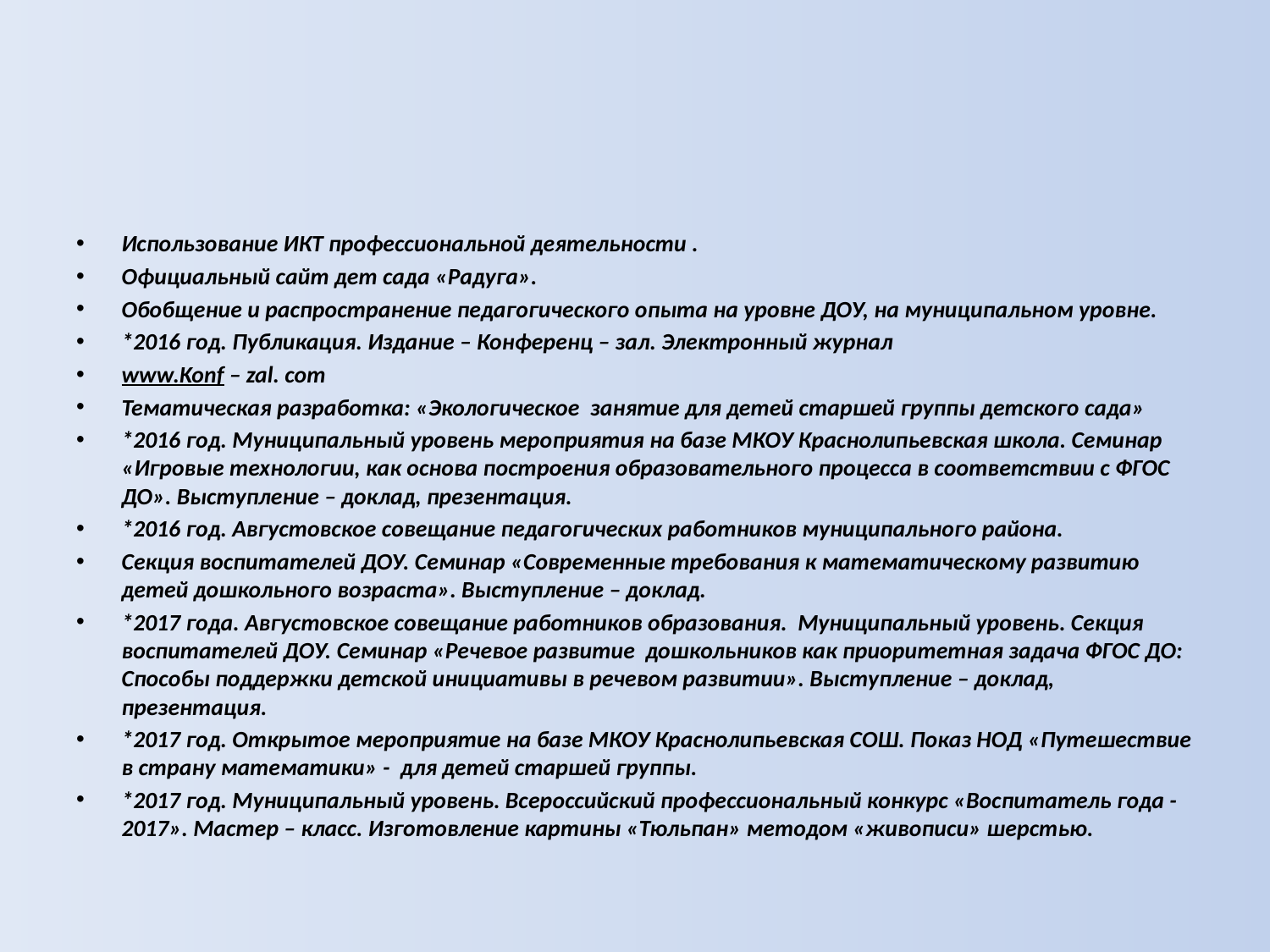

Использование ИКТ профессиональной деятельности .
Официальный сайт дет сада «Радуга».
Обобщение и распространение педагогического опыта на уровне ДОУ, на муниципальном уровне.
*2016 год. Публикация. Издание – Конференц – зал. Электронный журнал
www.Konf – zal. com
Тематическая разработка: «Экологическое  занятие для детей старшей группы детского сада»
*2016 год. Муниципальный уровень мероприятия на базе МКОУ Краснолипьевская школа. Семинар «Игровые технологии, как основа построения образовательного процесса в соответствии с ФГОС ДО». Выступление – доклад, презентация.
*2016 год. Августовское совещание педагогических работников муниципального района.
Секция воспитателей ДОУ. Семинар «Современные требования к математическому развитию детей дошкольного возраста». Выступление – доклад.
*2017 года. Августовское совещание работников образования.  Муниципальный уровень. Секция воспитателей ДОУ. Семинар «Речевое развитие  дошкольников как приоритетная задача ФГОС ДО: Способы поддержки детской инициативы в речевом развитии». Выступление – доклад, презентация.
*2017 год. Открытое мероприятие на базе МКОУ Краснолипьевская СОШ. Показ НОД «Путешествие в страну математики» -  для детей старшей группы.
*2017 год. Муниципальный уровень. Всероссийский профессиональный конкурс «Воспитатель года -2017». Мастер – класс. Изготовление картины «Тюльпан» методом «живописи» шерстью.